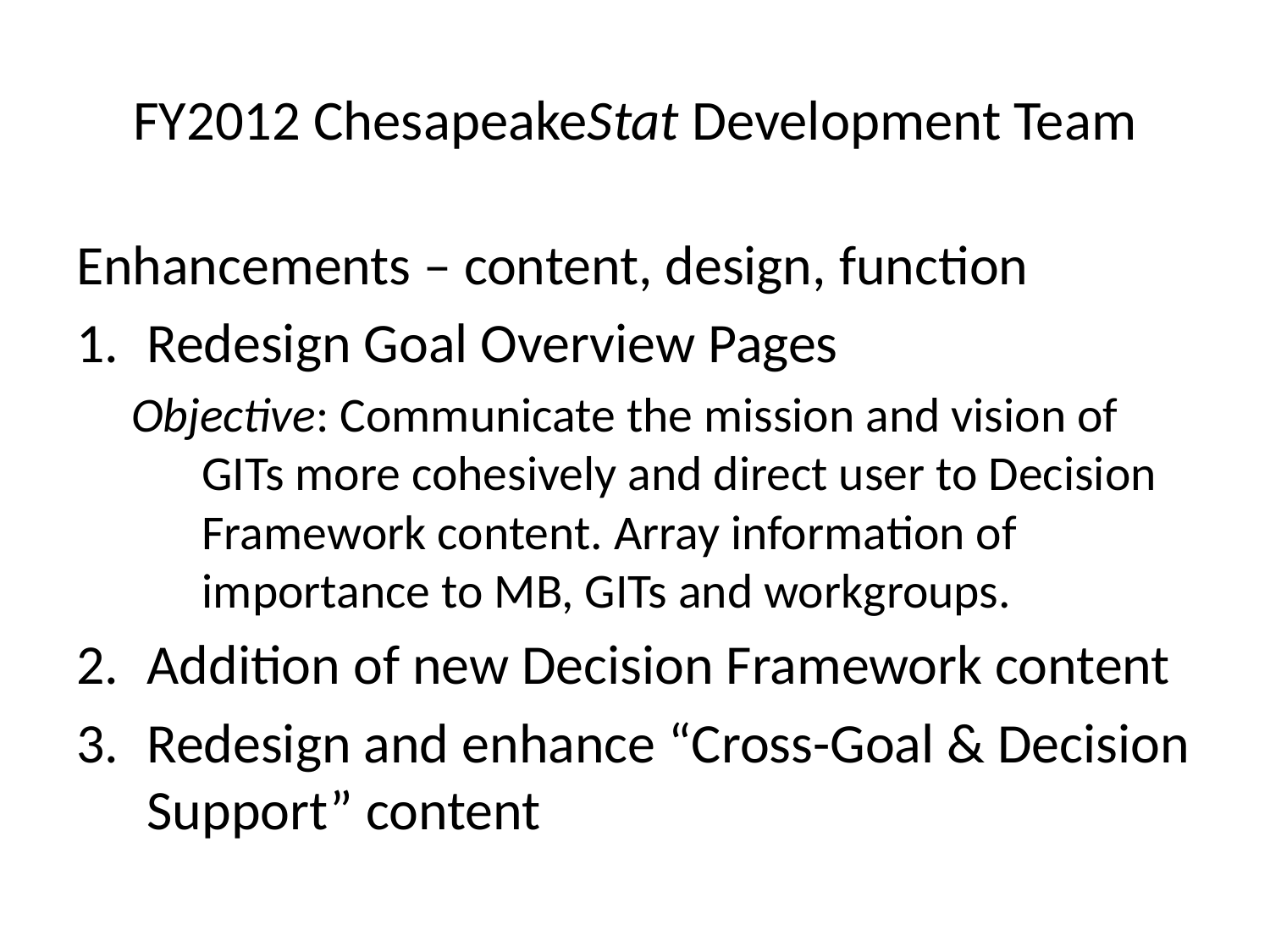

# FY2012 ChesapeakeStat Development Team
Enhancements – content, design, function
Redesign Goal Overview Pages
Objective: Communicate the mission and vision of GITs more cohesively and direct user to Decision Framework content. Array information of importance to MB, GITs and workgroups.
Addition of new Decision Framework content
Redesign and enhance “Cross-Goal & Decision Support” content